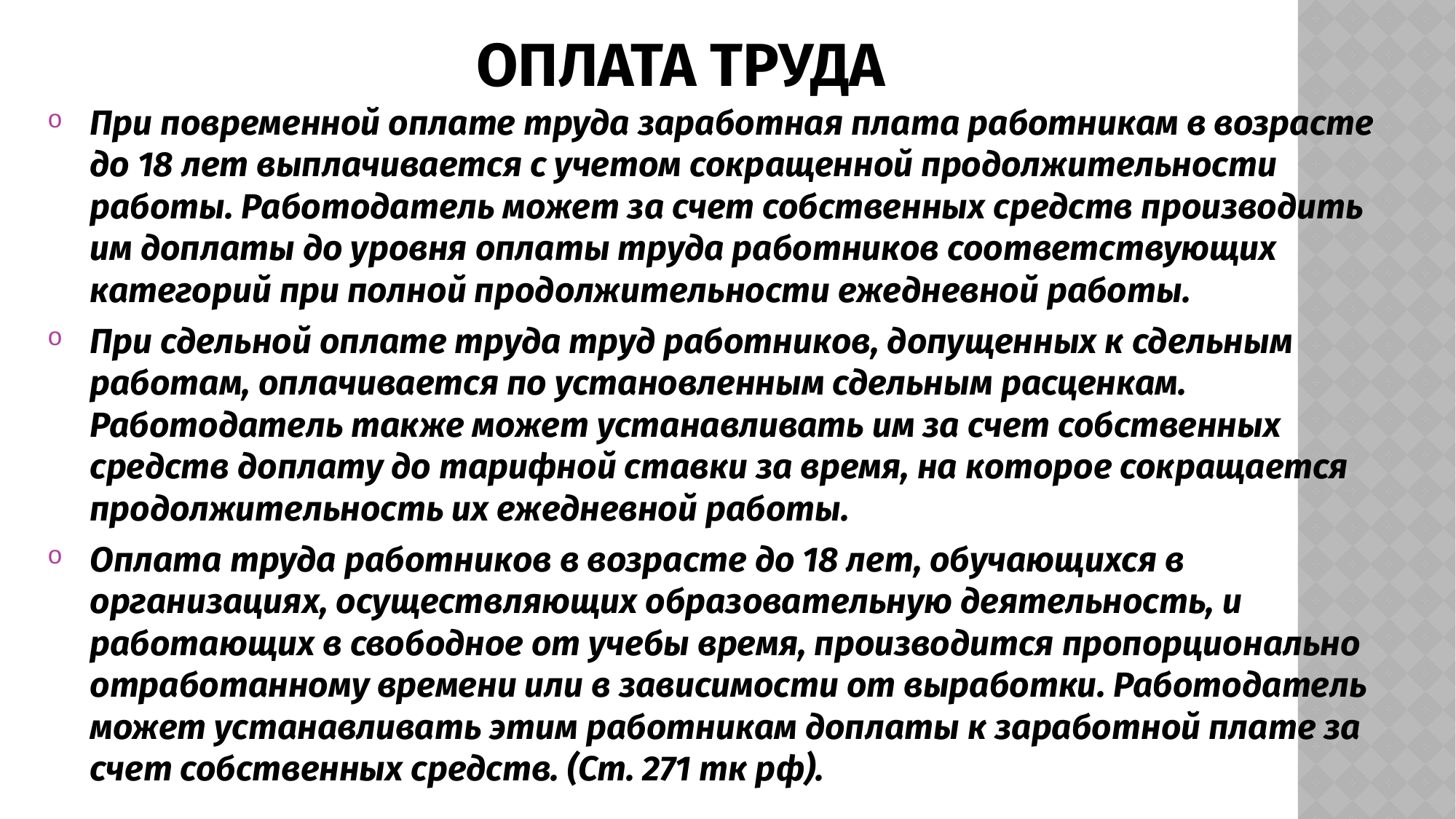

# Оплата труда
При повременной оплате труда заработная плата работникам в возрасте до 18 лет выплачивается с учетом сокращенной продолжительности работы. Работодатель может за счет собственных средств производить им доплаты до уровня оплаты труда работников соответствующих категорий при полной продолжительности ежедневной работы.
При сдельной оплате труда труд работников, допущенных к сдельным работам, оплачивается по установленным сдельным расценкам. Работодатель также может устанавливать им за счет собственных средств доплату до тарифной ставки за время, на которое сокращается продолжительность их ежедневной работы.
Оплата труда работников в возрасте до 18 лет, обучающихся в организациях, осуществляющих образовательную деятельность, и работающих в свободное от учебы время, производится пропорционально отработанному времени или в зависимости от выработки. Работодатель может устанавливать этим работникам доплаты к заработной плате за счет собственных средств. (Ст. 271 тк рф).